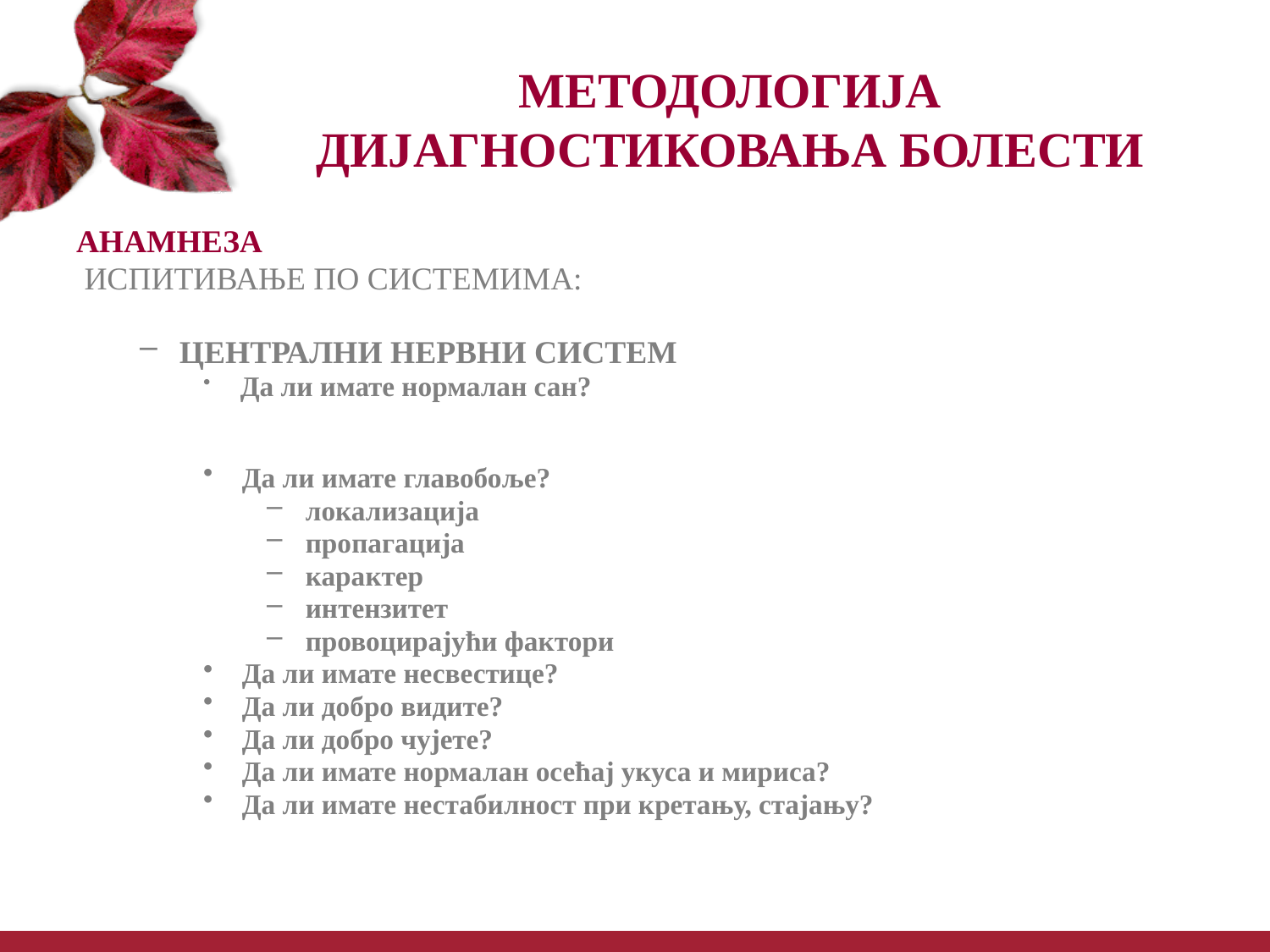

# МЕТОДОЛОГИЈА ДИЈАГНОСТИКОВАЊА БОЛЕСТИ
АНАМНЕЗА
 ИСПИТИВАЊЕ ПО СИСТЕМИМА:

ЦЕНТРАЛНИ НЕРВНИ СИСТЕМ
 Да ли имате нормалан сан?

 Да ли имате главобоље?
 локализација
 пропагација
 карактер
 интензитет
 провоцирајући фактори
 Да ли имате несвестице?
 Да ли добро видите?
 Да ли добро чујете?
 Да ли имате нормалан осећај укуса и мириса?
 Да ли имате нестабилност при кретању, стајању?